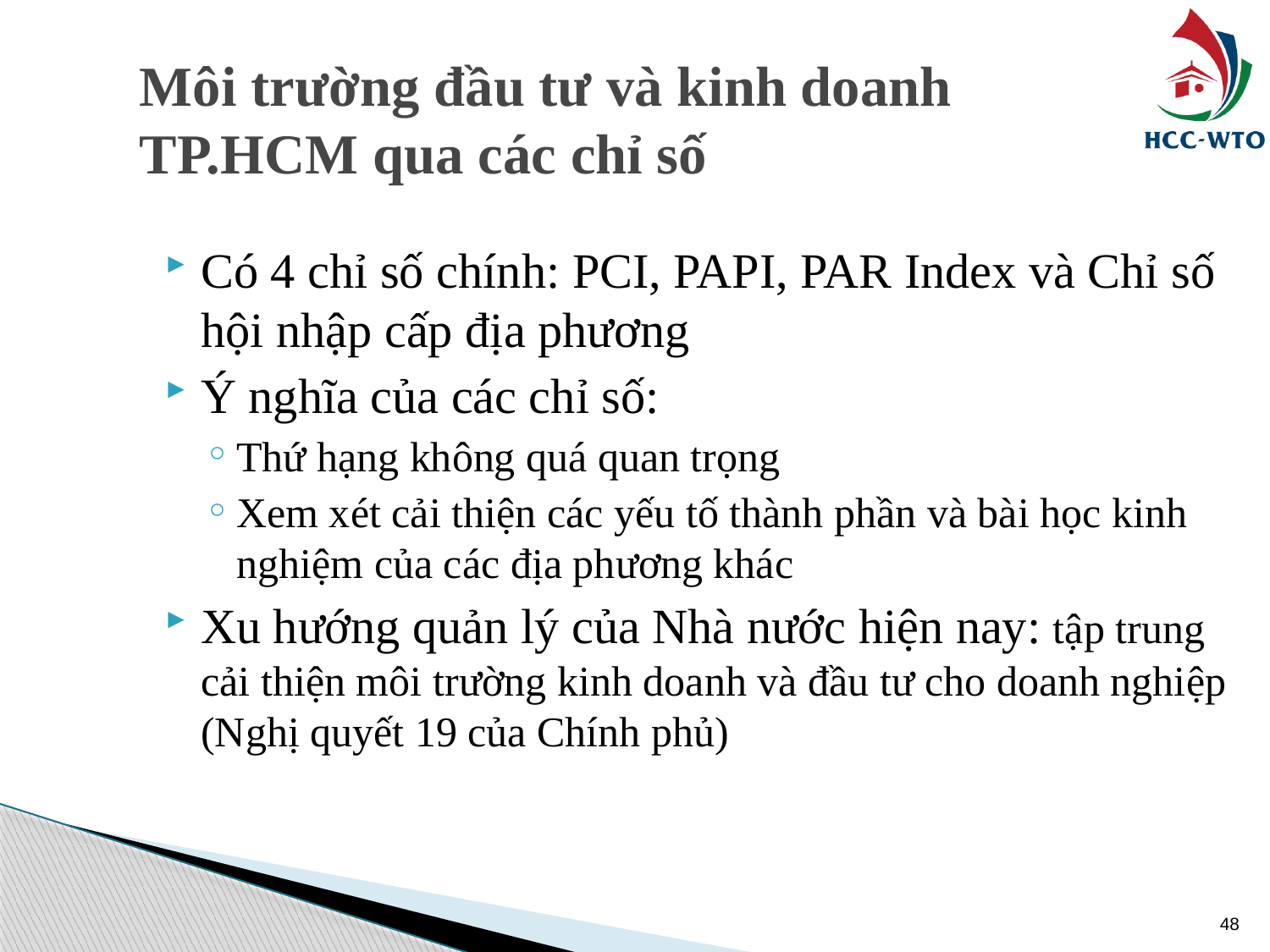

# Môi trường đầu tư và kinh doanh TP.HCM qua các chỉ số
Có 4 chỉ số chính: PCI, PAPI, PAR Index và Chỉ số hội nhập cấp địa phương
Ý nghĩa của các chỉ số:
Thứ hạng không quá quan trọng
Xem xét cải thiện các yếu tố thành phần và bài học kinh nghiệm của các địa phương khác
Xu hướng quản lý của Nhà nước hiện nay: tập trung cải thiện môi trường kinh doanh và đầu tư cho doanh nghiệp (Nghị quyết 19 của Chính phủ)
48